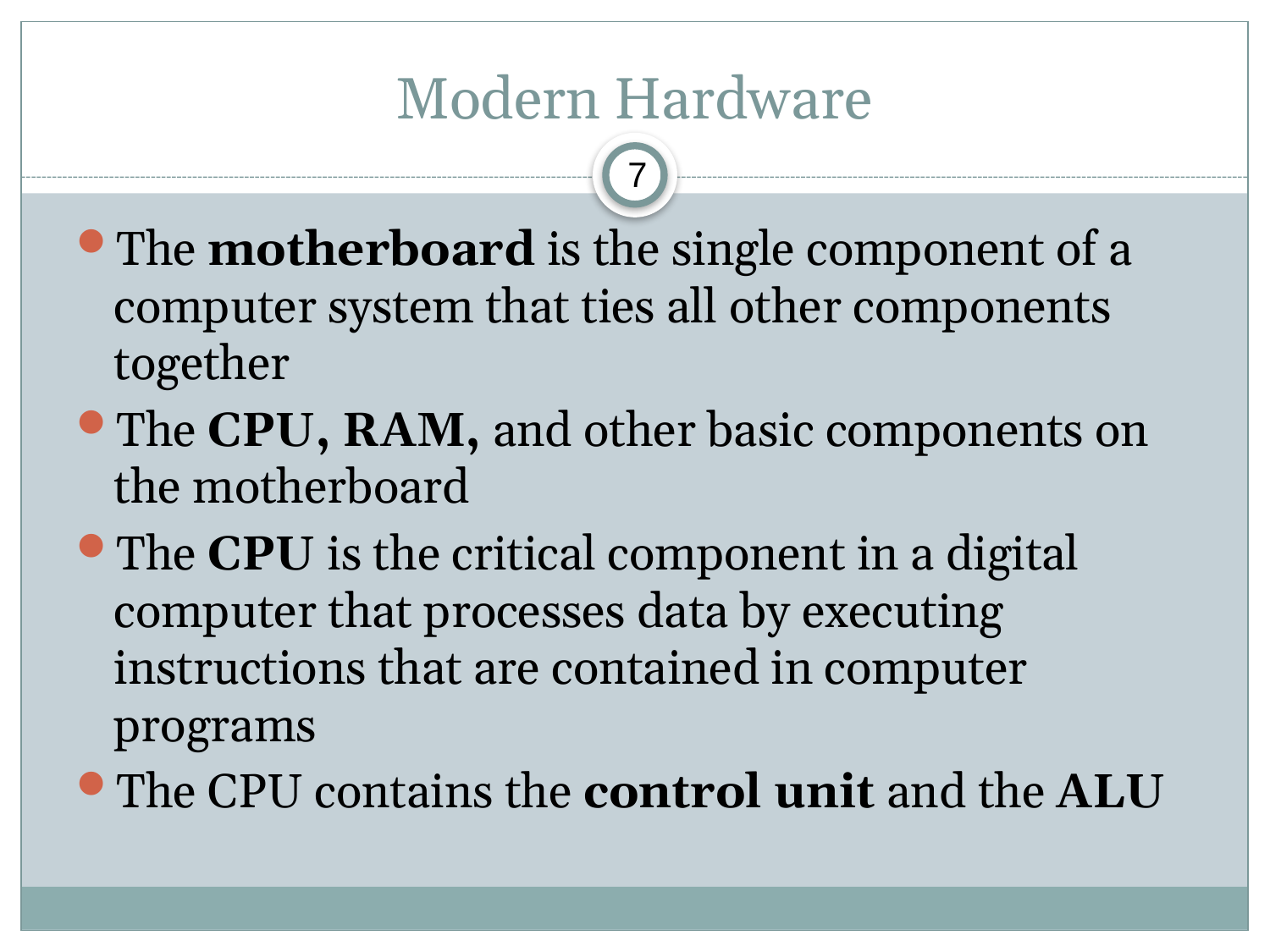

# Modern Hardware
7
The motherboard is the single component of a computer system that ties all other components together
The CPU, RAM, and other basic components on the motherboard
The CPU is the critical component in a digital computer that processes data by executing instructions that are contained in computer programs
The CPU contains the control unit and the ALU